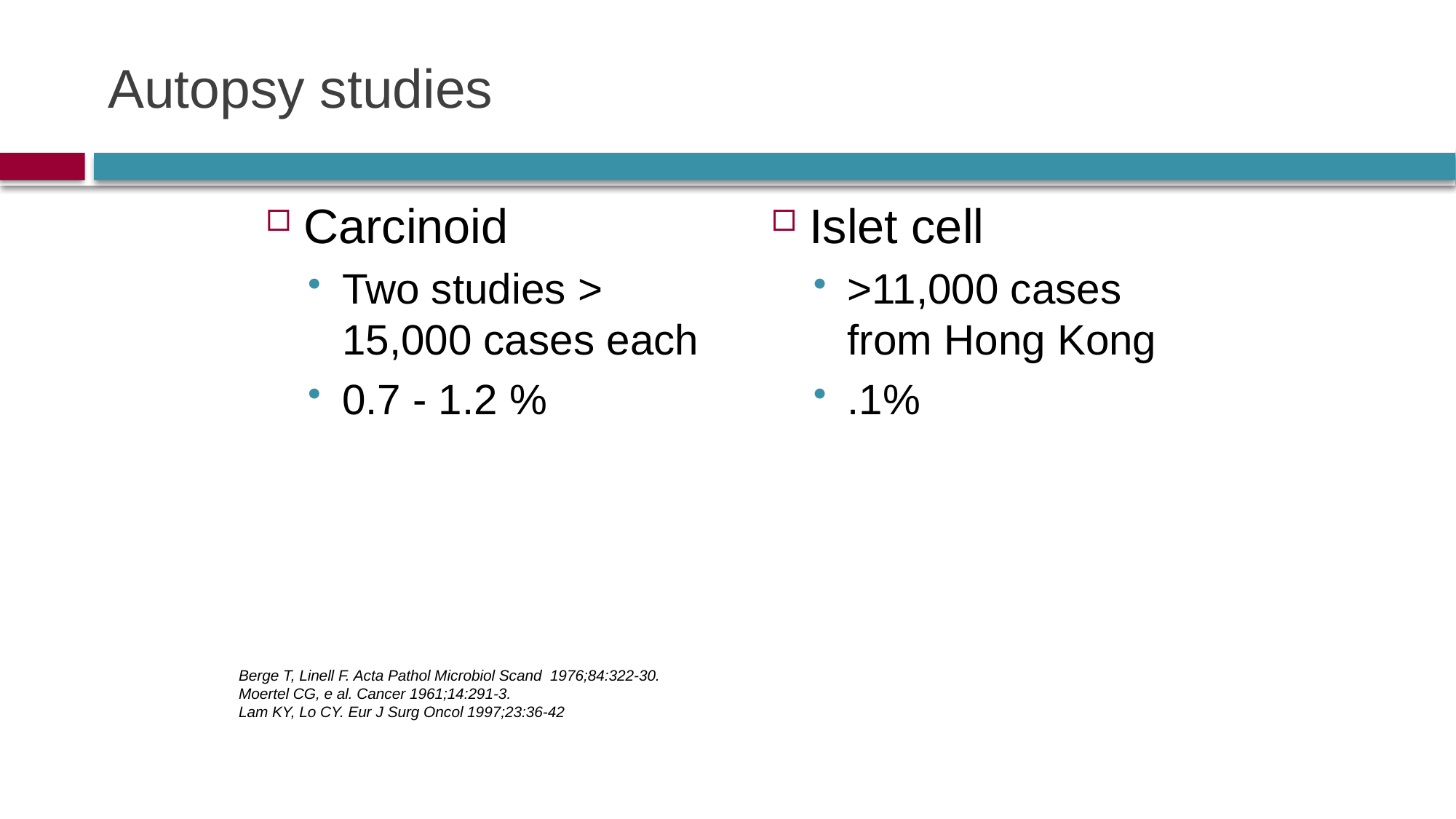

# Autopsy studies
Carcinoid
Two studies > 15,000 cases each
0.7 - 1.2 %
Islet cell
>11,000 cases from Hong Kong
.1%
Berge T, Linell F. Acta Pathol Microbiol Scand  1976;84:322-30.
Moertel CG, e al. Cancer 1961;14:291-3.
Lam KY, Lo CY. Eur J Surg Oncol 1997;23:36-42